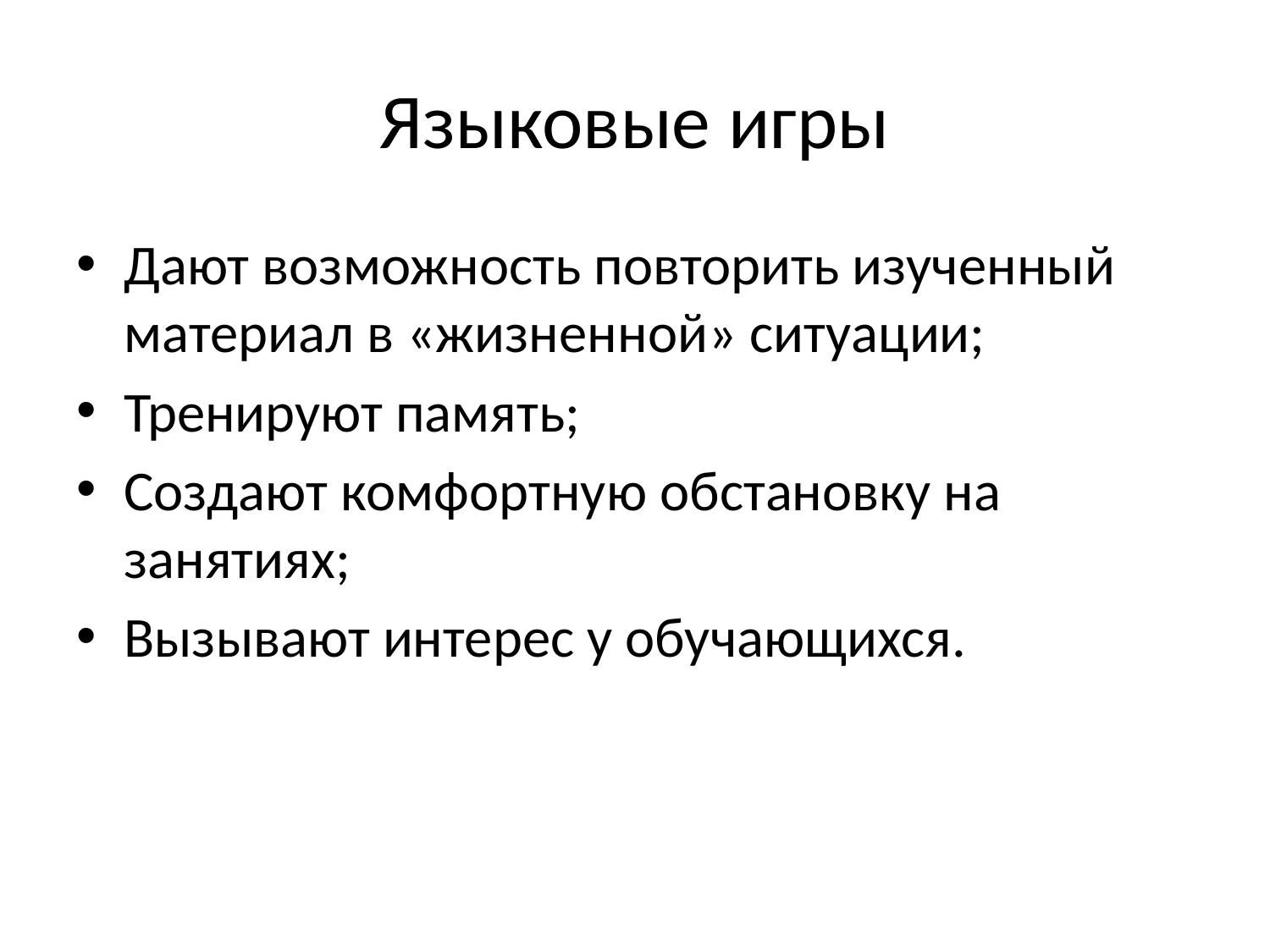

# Языковые игры
Дают возможность повторить изученный материал в «жизненной» ситуации;
Тренируют память;
Создают комфортную обстановку на занятиях;
Вызывают интерес у обучающихся.